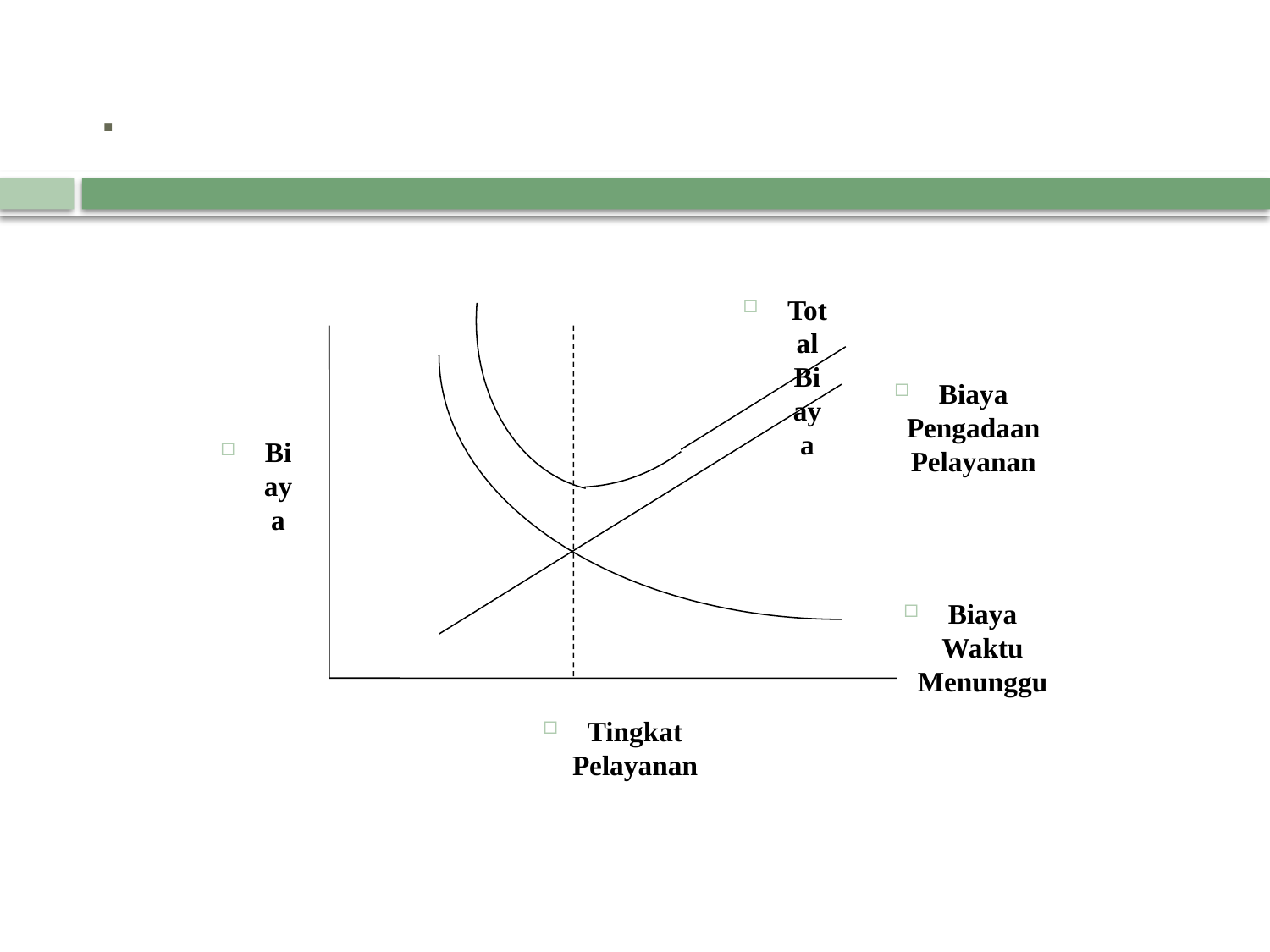

# .
Total Biaya

Biaya Pengadaan Pelayanan

Biaya
Biaya Waktu Menunggu

Tingkat Pelayanan